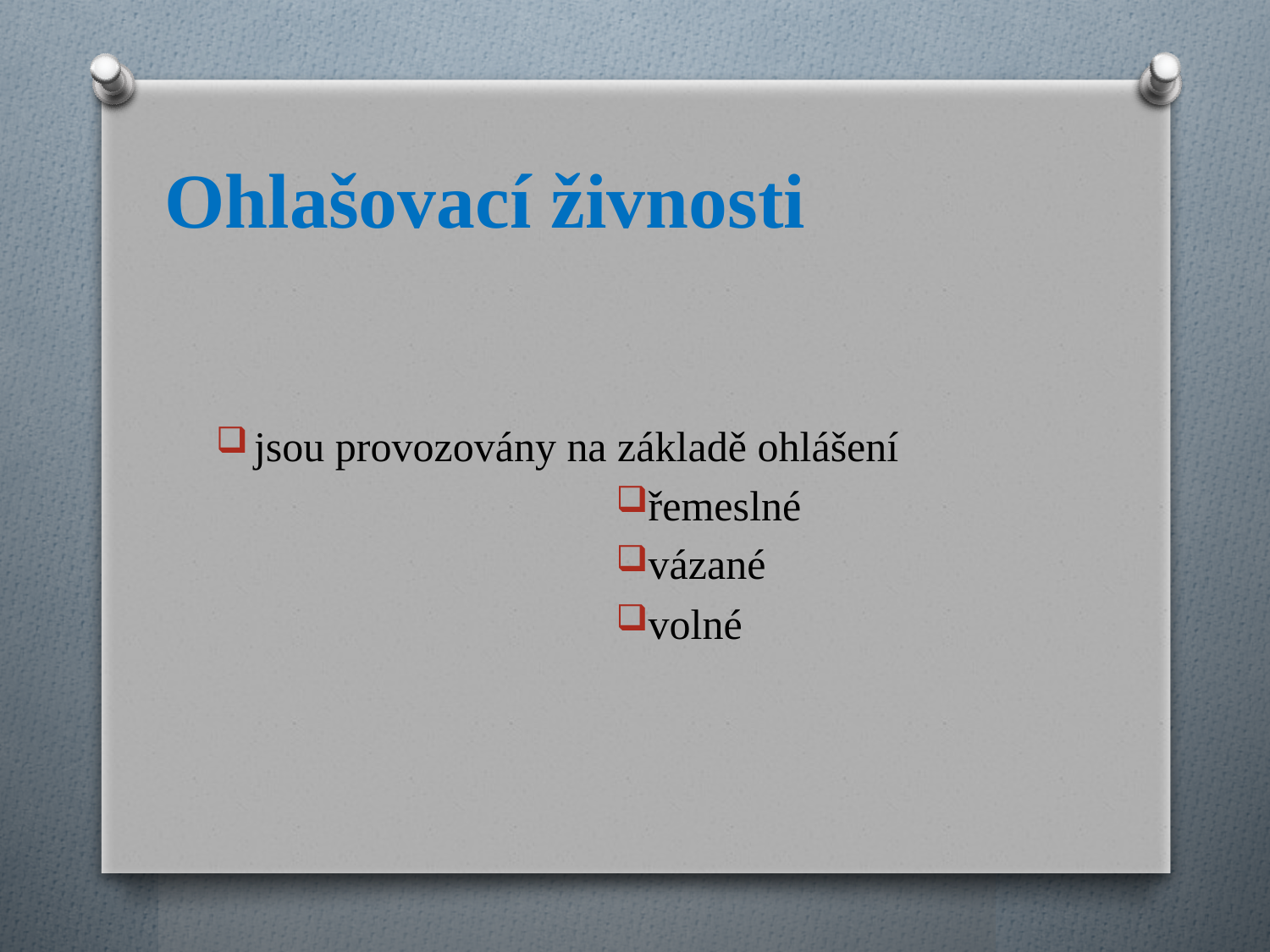

# Ohlašovací živnosti

jsou provozovány na základě ohlášení
řemeslné
vázané
volné